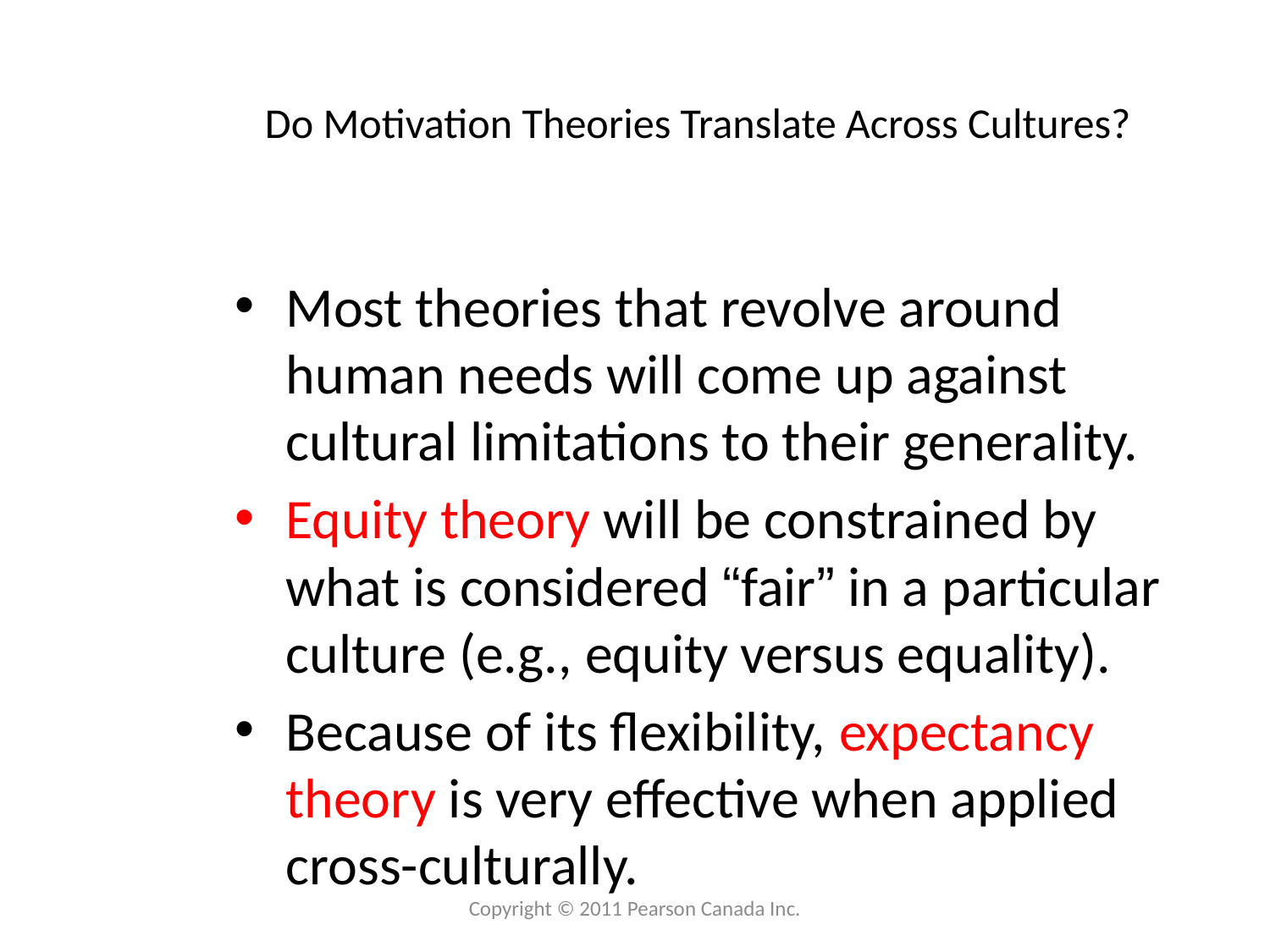

# Do Motivation Theories Translate Across Cultures?
Most theories that revolve around human needs will come up against cultural limitations to their generality.
Equity theory will be constrained by what is considered “fair” in a particular culture (e.g., equity versus equality).
Because of its flexibility, expectancy theory is very effective when applied cross-culturally.

Copyright © 2011 Pearson Canada Inc.